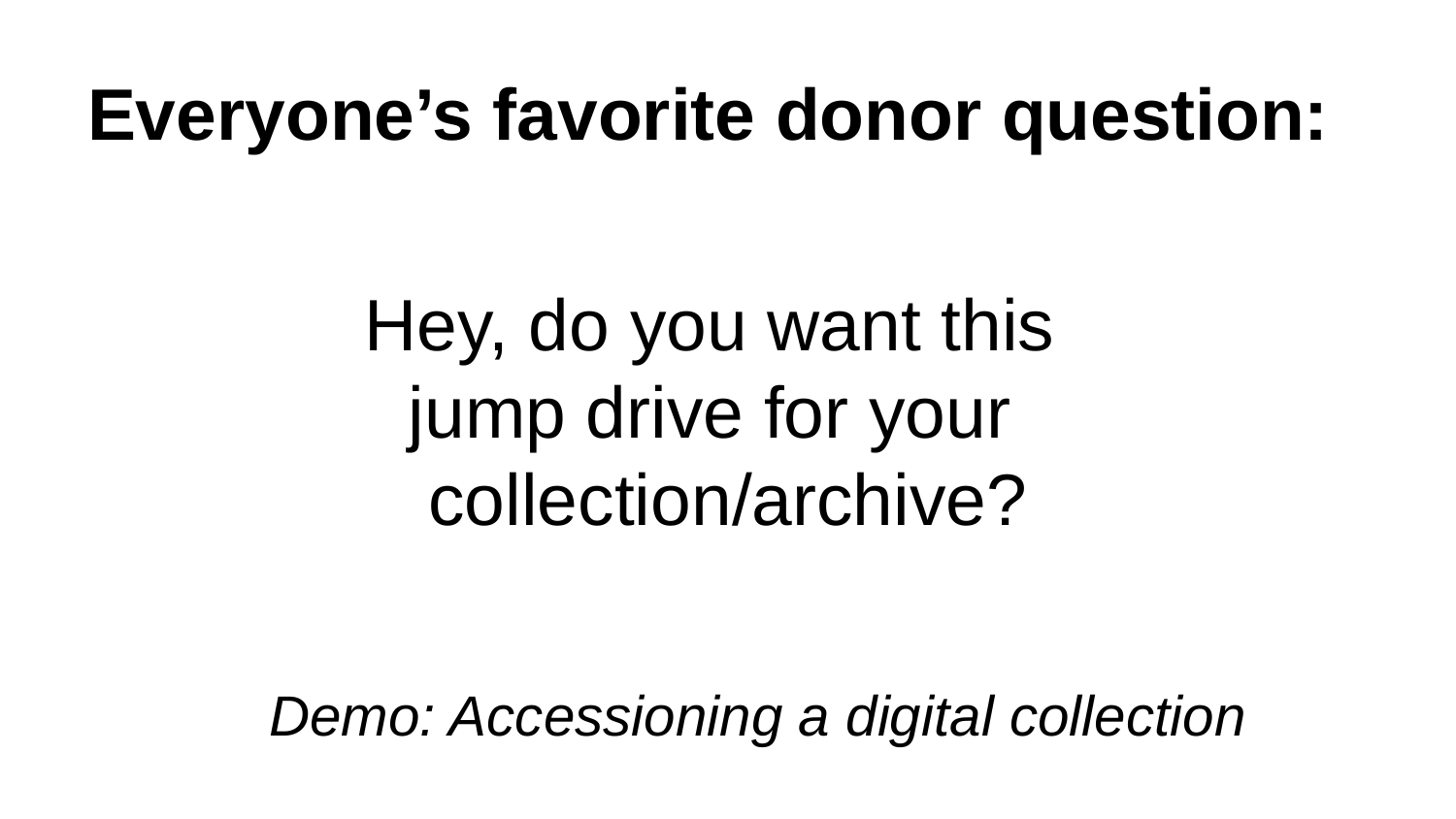

# Everyone’s favorite donor question:
Hey, do you want this
jump drive for your collection/archive?

Demo: Accessioning a digital collection